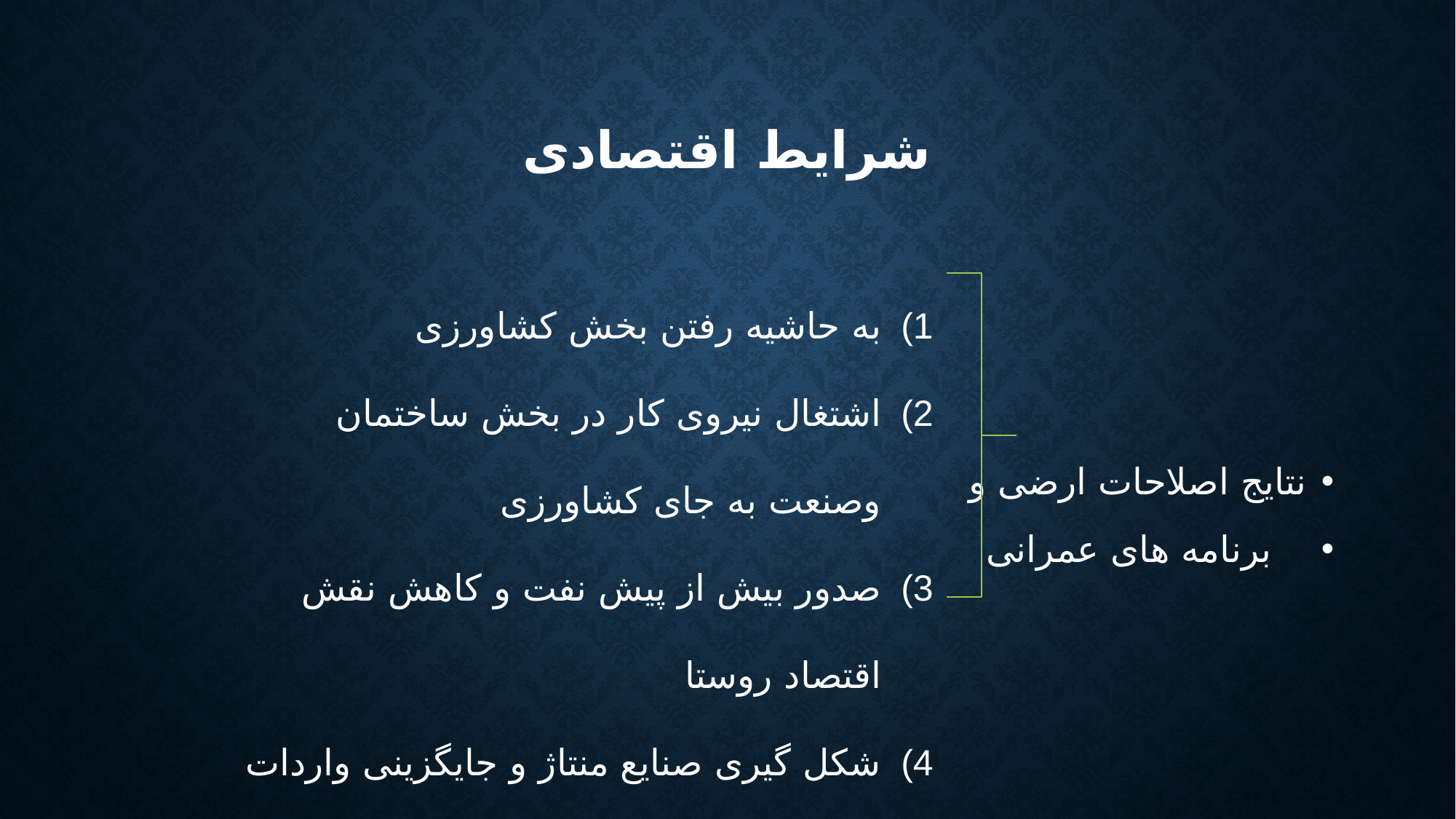

# شرایط اقتصادی

نتایج اصلاحات ارضی و
   برنامه های عمرانی

به حاشیه رفتن بخش کشاورزی
اشتغال نیروی کار در بخش ساختمان وصنعت به جای کشاورزی
صدور بیش از پیش نفت و کاهش نقش اقتصاد روستا
شکل گیری صنایع منتاژ و جایگزینی واردات